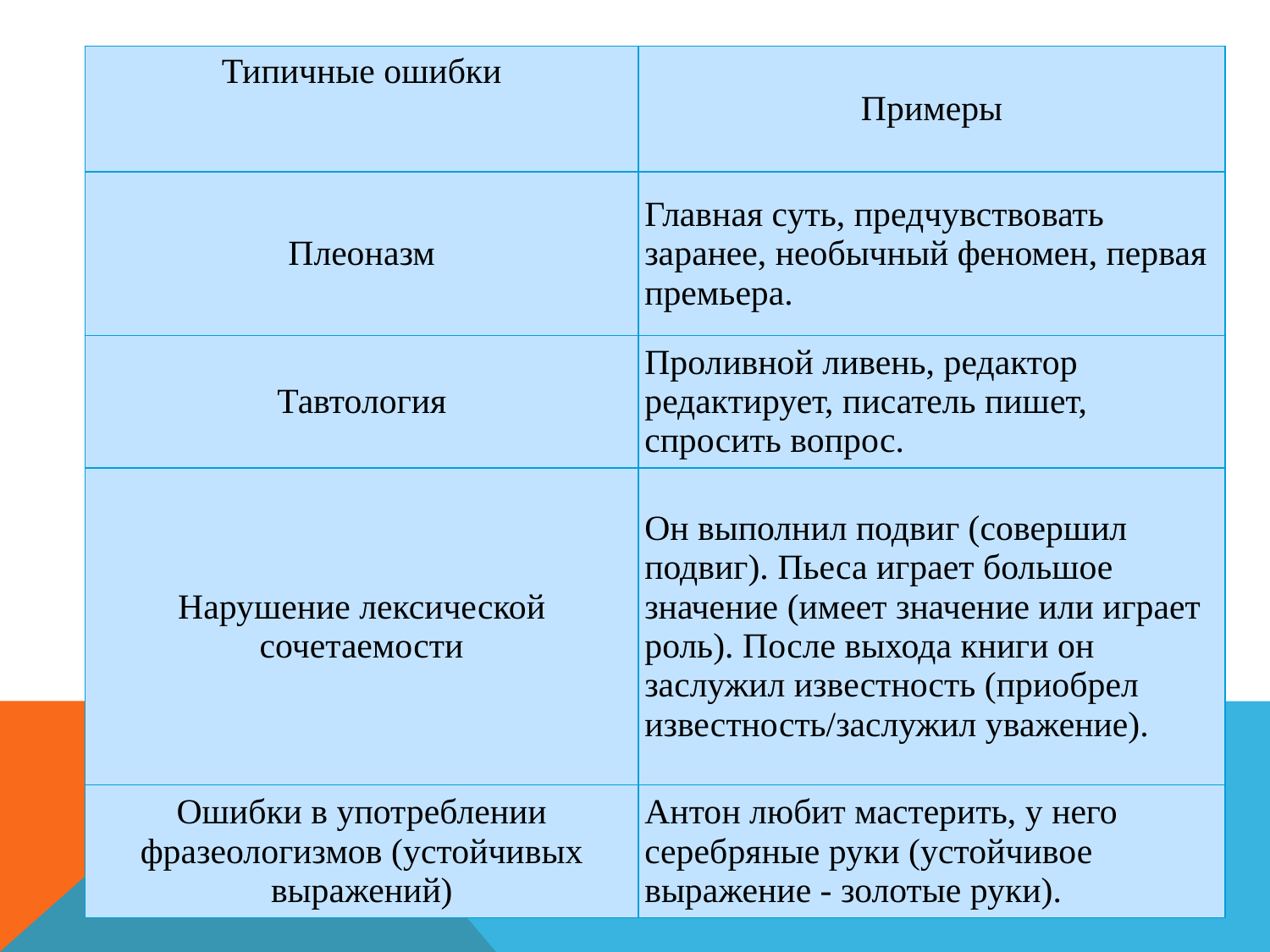

| Типичные ошибки | Примеры |
| --- | --- |
| Плеоназм | Главная суть, предчувствовать заранее, необычный феномен, первая премьера. |
| Тавтология | Проливной ливень, редактор редактирует, писатель пишет, спросить вопрос. |
| Нарушение лексической сочетаемости | Он выполнил подвиг (совершил подвиг). Пьеса играет большое значение (имеет значение или играет роль). После выхода книги он заслужил известность (приобрел известность/заслужил уважение). |
| Ошибки в употреблении фразеологизмов (устойчивых выражений) | Антон любит мастерить, у него серебряные руки (устойчивое выражение - золотые руки). |